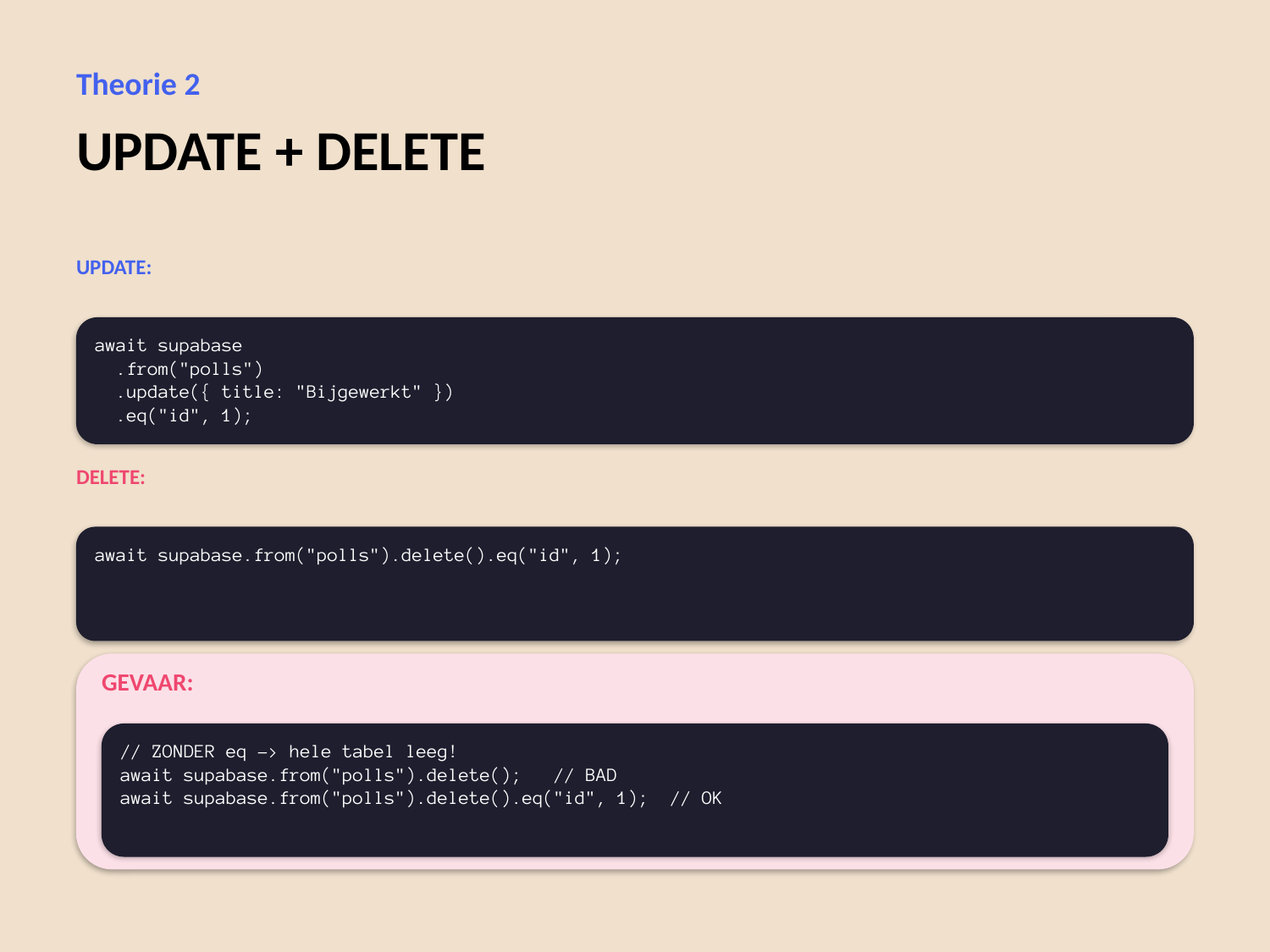

Theorie 2
UPDATE + DELETE
UPDATE:

await supabase
  .from("polls")
  .update({ title: "Bijgewerkt" })
  .eq("id", 1);
DELETE:

await supabase.from("polls").delete().eq("id", 1);

GEVAAR:

// ZONDER eq -> hele tabel leeg!
await supabase.from("polls").delete();   // BAD
await supabase.from("polls").delete().eq("id", 1);  // OK